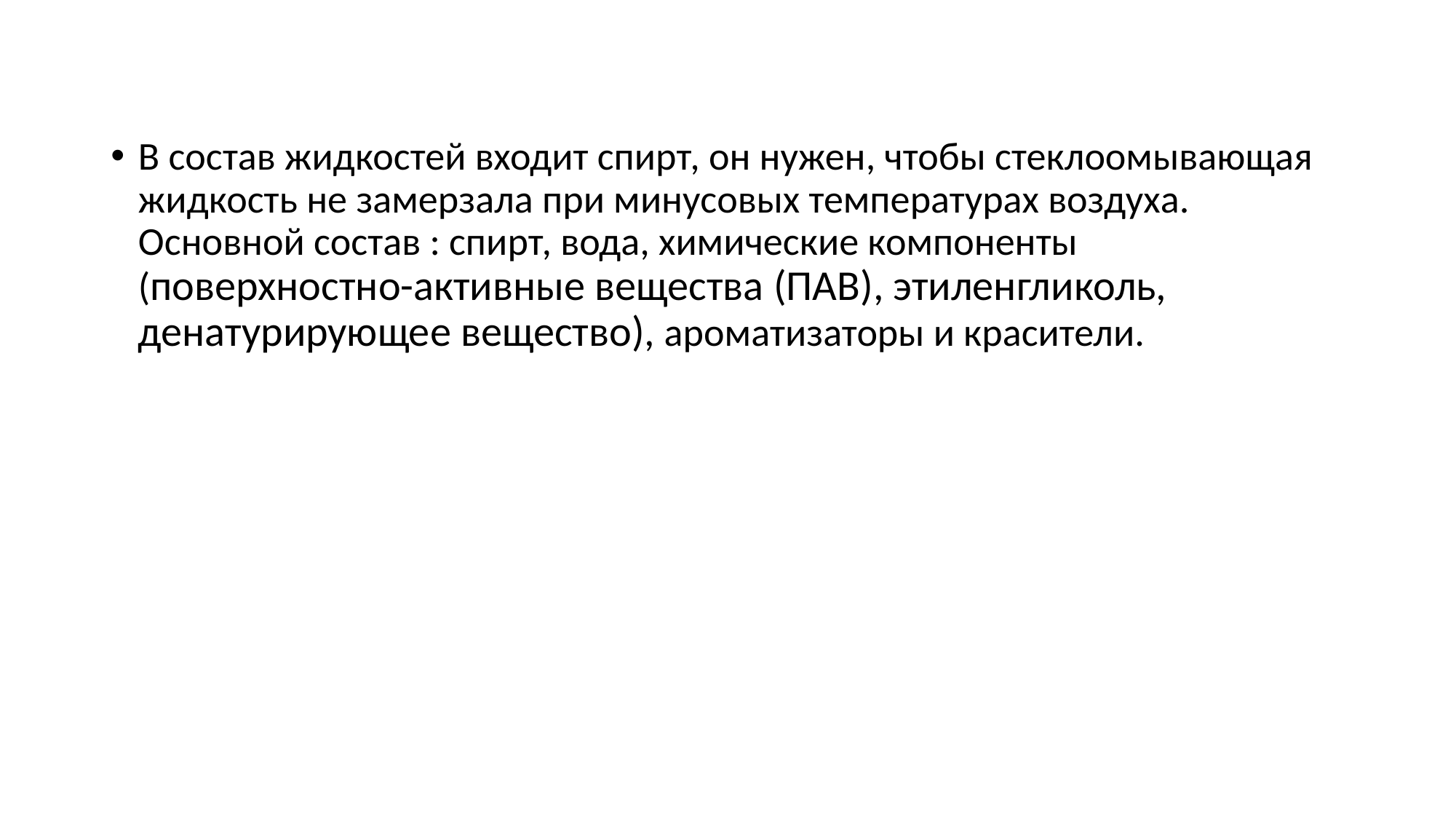

#
В состав жидкостей входит спирт, он нужен, чтобы стеклоомывающая жидкость не замерзала при минусовых температурах воздуха. Основной состав : спирт, вода, химические компоненты (поверхностно-активные вещества (ПАВ), этиленгликоль, денатурирующее вещество), ароматизаторы и красители.